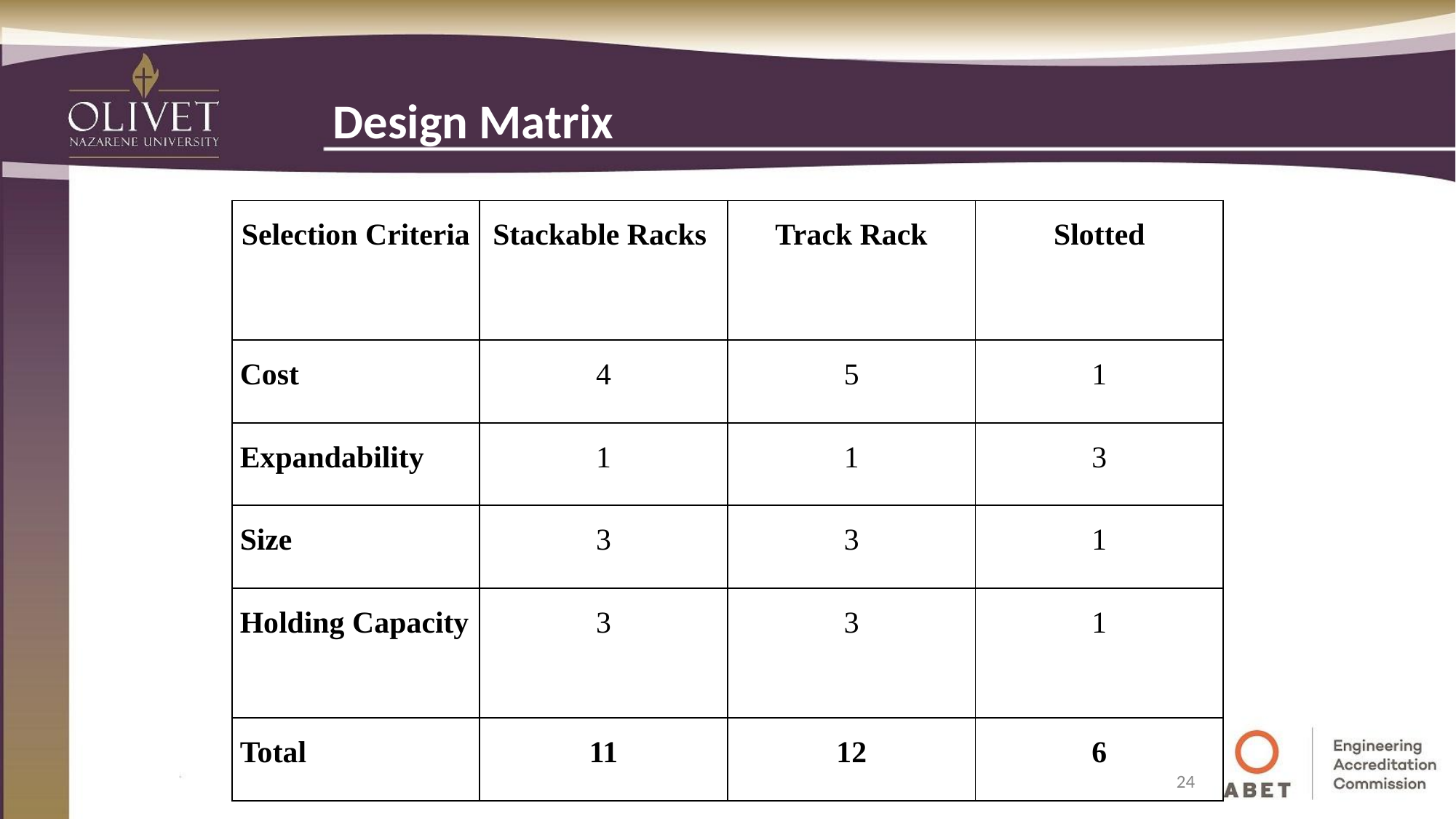

# Design Matrix
| Selection Criteria | Stackable Racks | Track Rack | Slotted |
| --- | --- | --- | --- |
| Cost | 4 | 5 | 1 |
| Expandability | 1 | 1 | 3 |
| Size | 3 | 3 | 1 |
| Holding Capacity | 3 | 3 | 1 |
| Total | 11 | 12 | 6 |
24